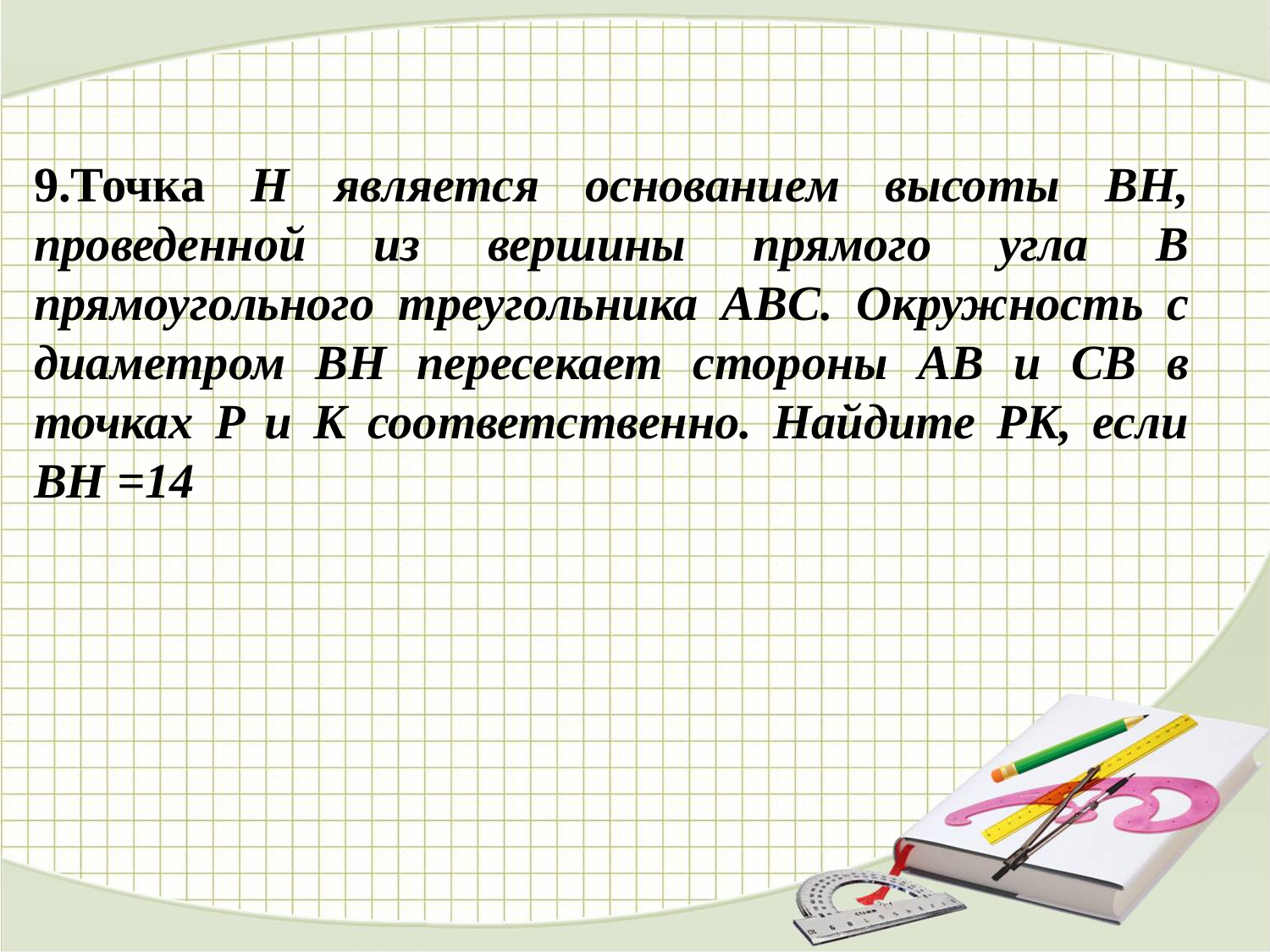

9.Точка H является основанием высоты BH, проведенной из вершины прямого угла B прямоугольного треугольника ABC. Окружность с диаметром BH пересекает стороны AB и CB в точках P и K соответственно. Найдите PK, если BH =14